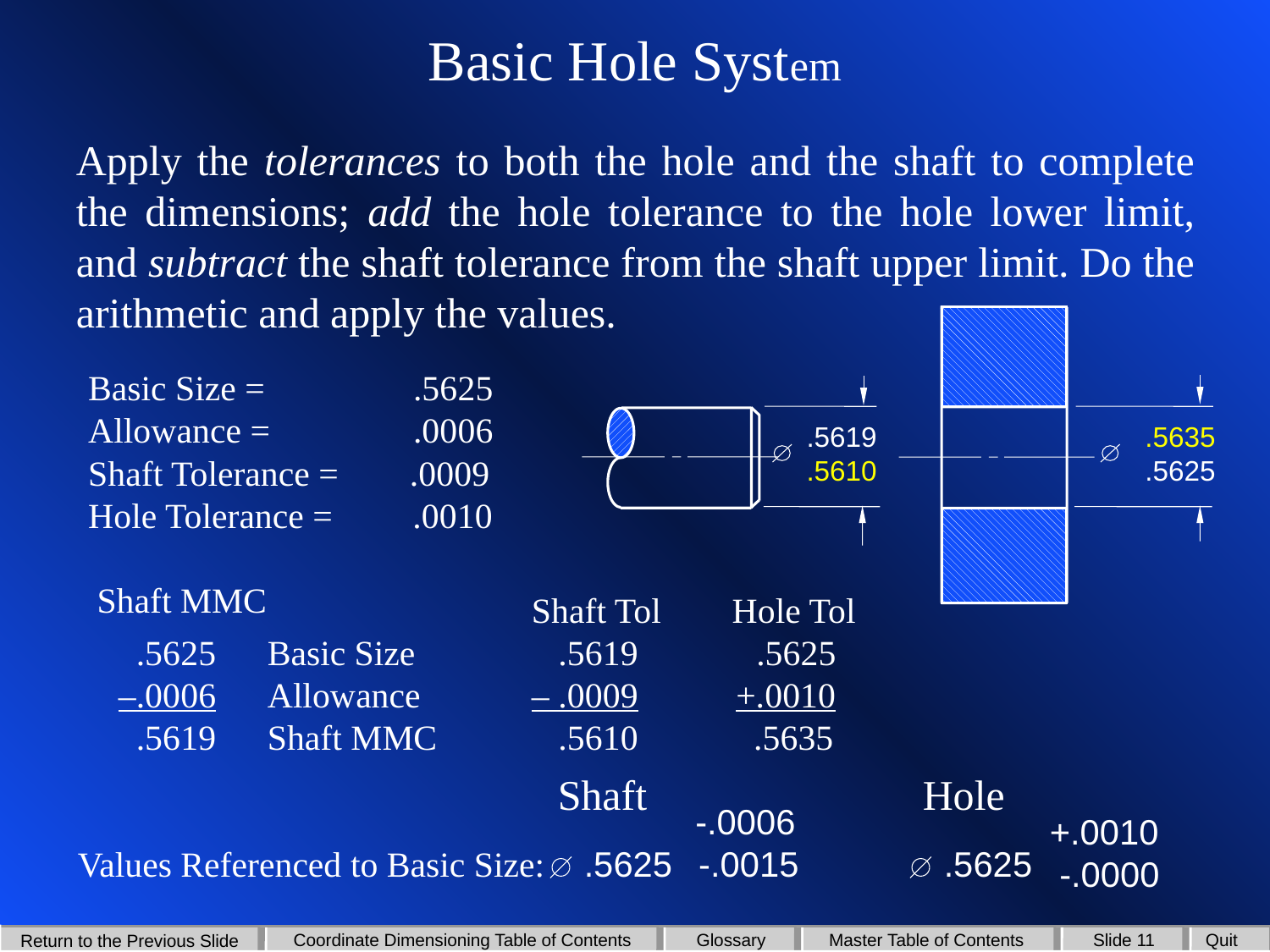

# Basic Hole System
Apply the tolerances to both the hole and the shaft to complete the dimensions; add the hole tolerance to the hole lower limit, and subtract the shaft tolerance from the shaft upper limit. Do the arithmetic and apply the values.

Basic Size =	        .5625
Allowance =	        .0006
Shaft Tolerance =        .0009
Hole Tolerance =         .0010
.5619
.5610
.5635
.5625

Shaft MMC
Shaft Tol        Hole Tol
   .5619	           .5625
– .0009           +.0010
   .5610             .5635
  .5625
–.0006
  .5619
Basic Size
Allowance
Shaft MMC
   Shaft  		 Hole
  -.0006
  -.0015
+.0010
 -.0000
Values Referenced to Basic Size:
.5625
.5625